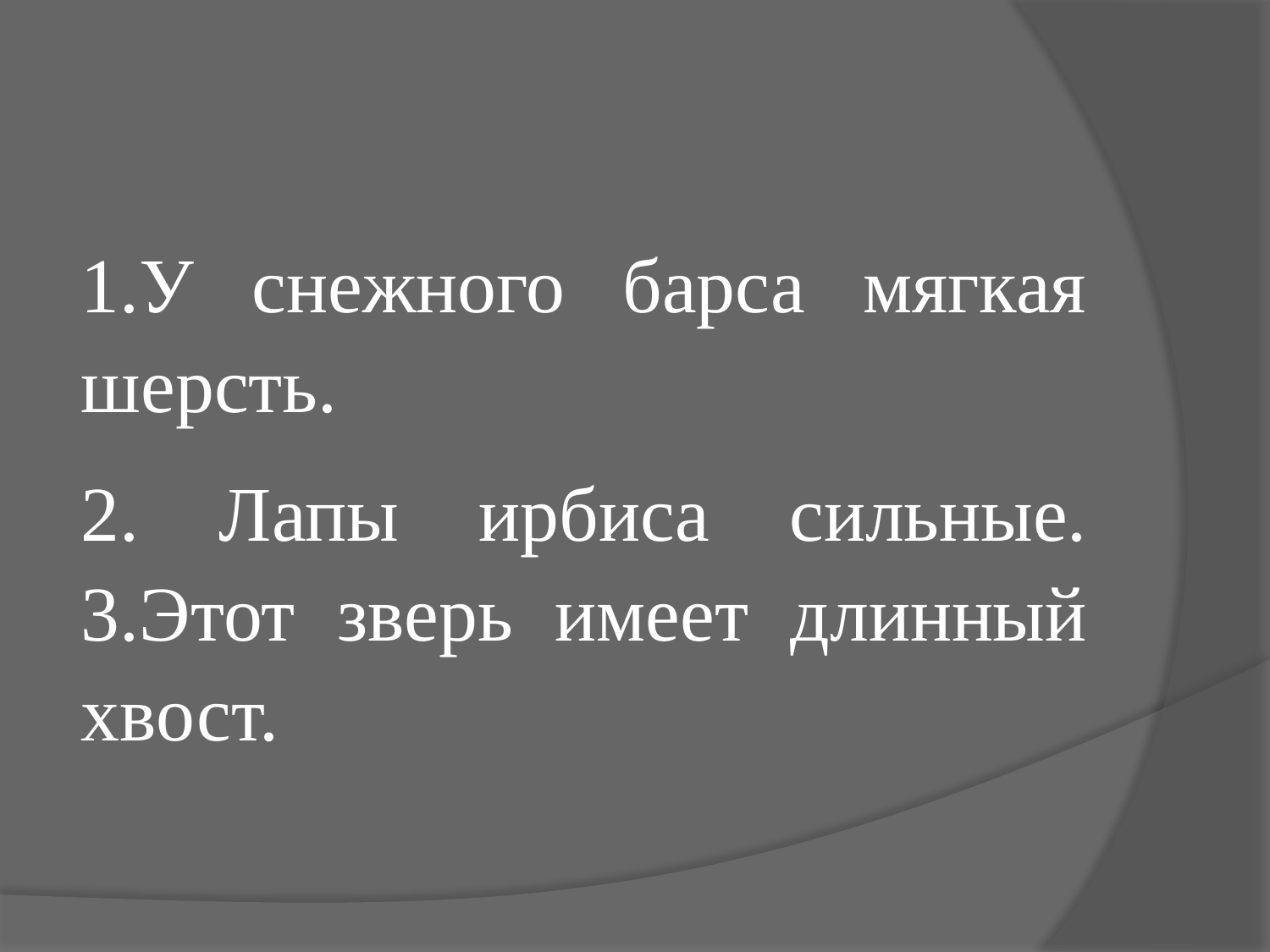

#
1.У снежного барса мягкая шерсть.
2. Лапы ирбиса сильные. 3.Этот зверь имеет длинный хвост.